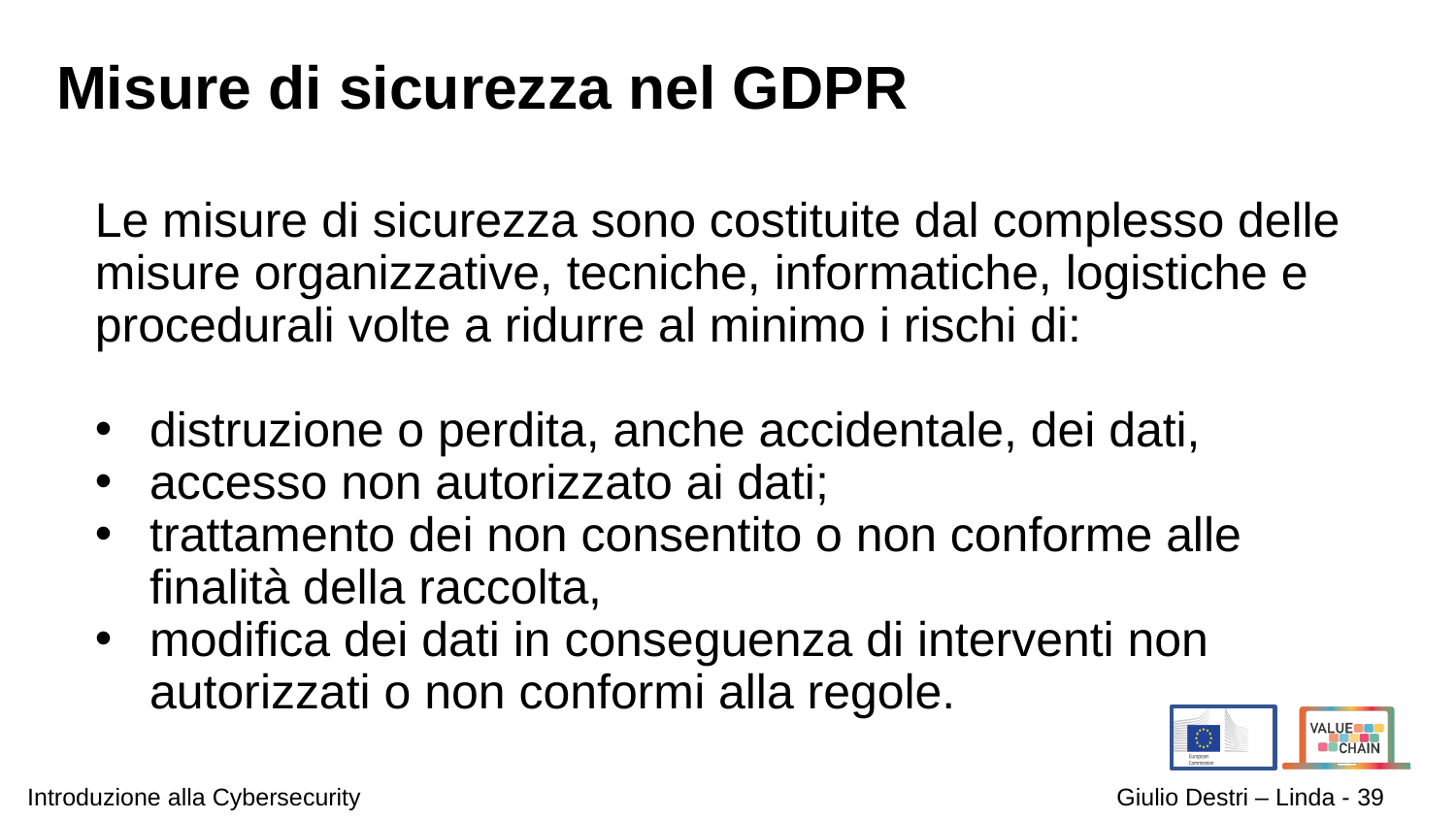

Misure di sicurezza nel GDPR
Le misure di sicurezza sono costituite dal complesso delle misure organizzative, tecniche, informatiche, logistiche e procedurali volte a ridurre al minimo i rischi di:

distruzione o perdita, anche accidentale, dei dati,
accesso non autorizzato ai dati;
trattamento dei non consentito o non conforme alle finalità della raccolta,
modifica dei dati in conseguenza di interventi non autorizzati o non conformi alla regole.